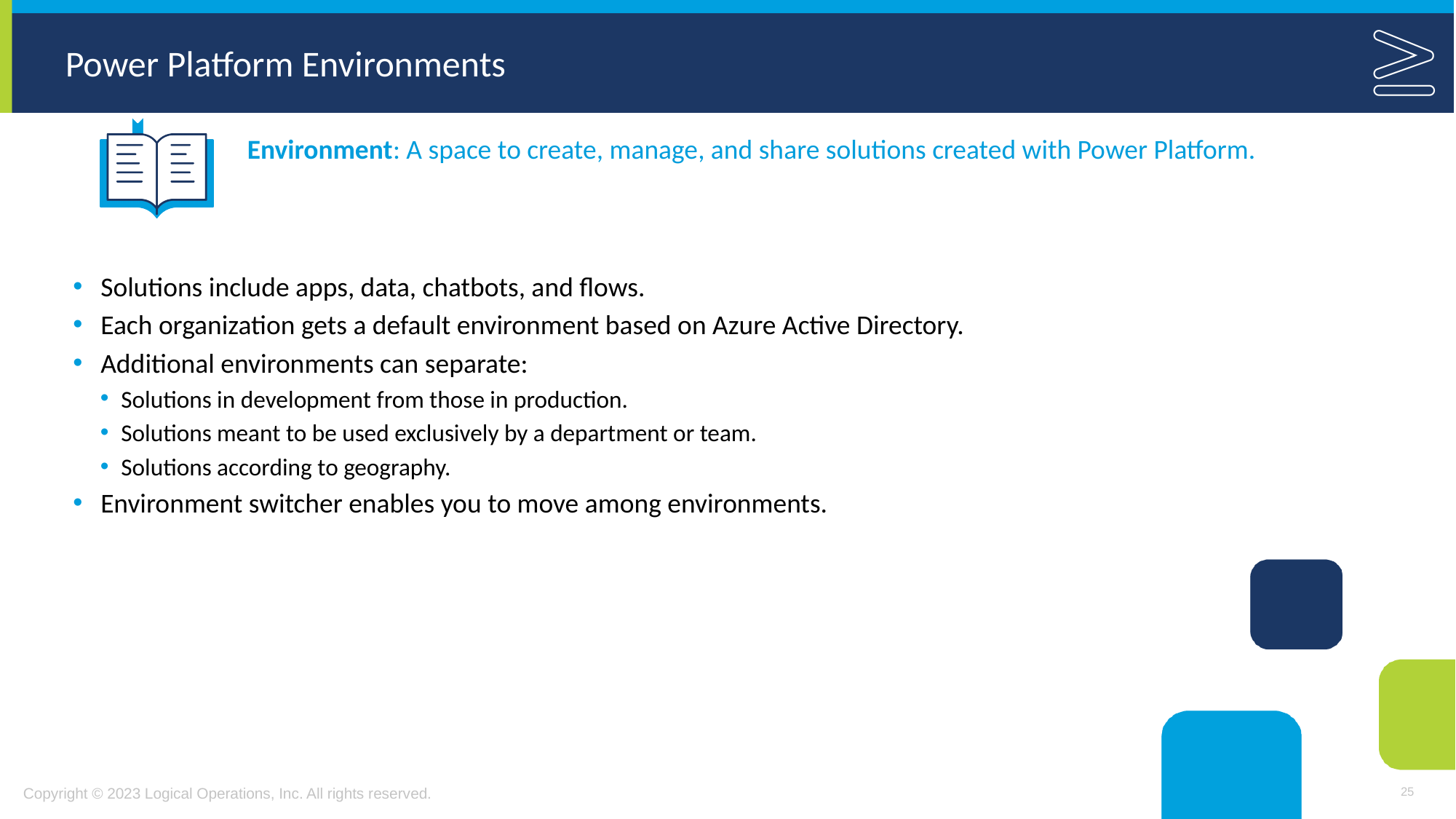

# Power Platform Environments
Environment: A space to create, manage, and share solutions created with Power Platform.
Solutions include apps, data, chatbots, and flows.
Each organization gets a default environment based on Azure Active Directory.
Additional environments can separate:
Solutions in development from those in production.
Solutions meant to be used exclusively by a department or team.
Solutions according to geography.
Environment switcher enables you to move among environments.
25